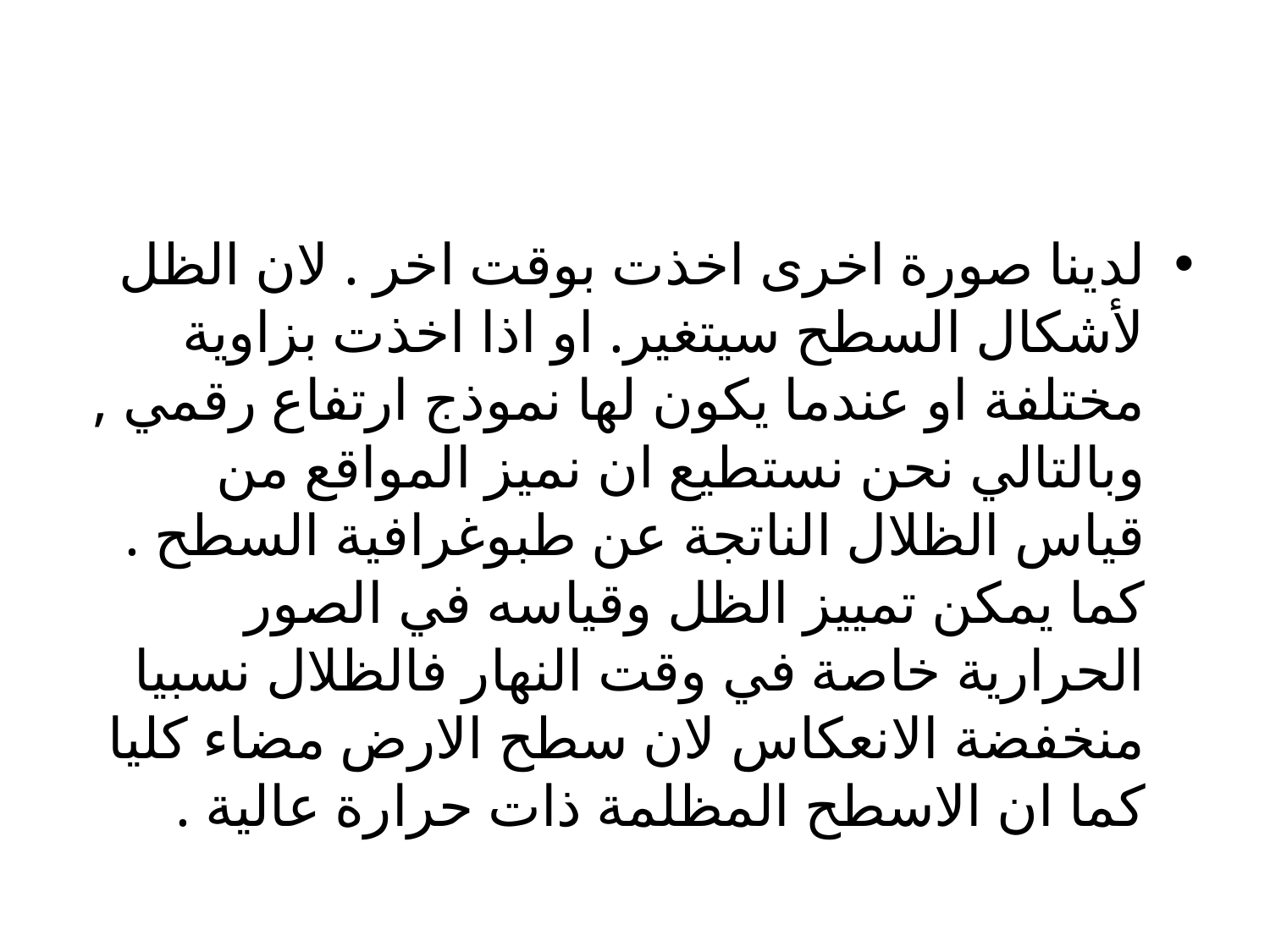

لدينا صورة اخرى اخذت بوقت اخر . لان الظل لأشكال السطح سيتغير. او اذا اخذت بزاوية مختلفة او عندما يكون لها نموذج ارتفاع رقمي , وبالتالي نحن نستطيع ان نميز المواقع من قياس الظلال الناتجة عن طبوغرافية السطح . كما يمكن تمييز الظل وقياسه في الصور الحرارية خاصة في وقت النهار فالظلال نسبيا منخفضة الانعكاس لان سطح الارض مضاء كليا كما ان الاسطح المظلمة ذات حرارة عالية .